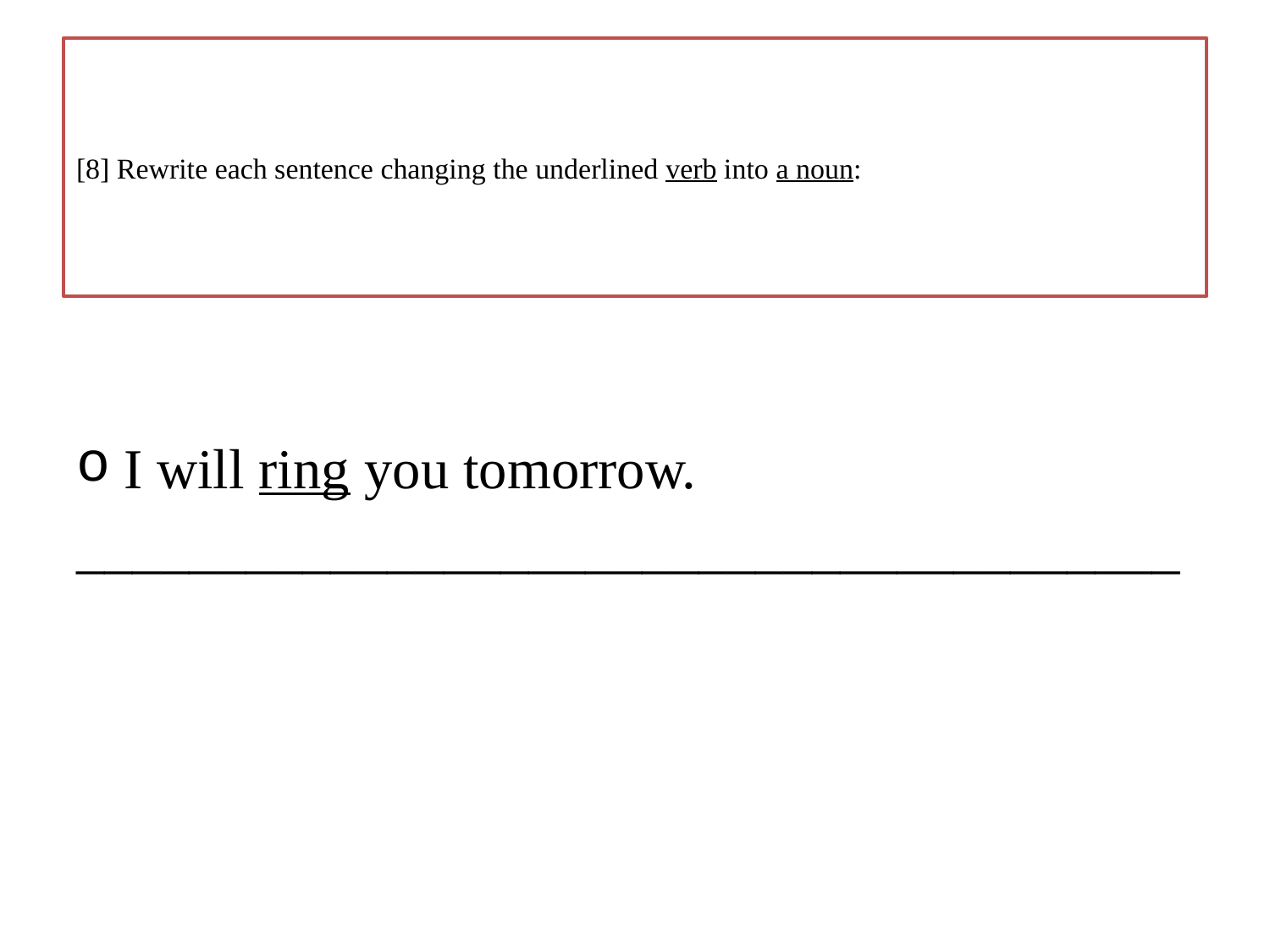

# [8] Rewrite each sentence changing the underlined verb into a noun:
I will ring you tomorrow.
_______________________________________